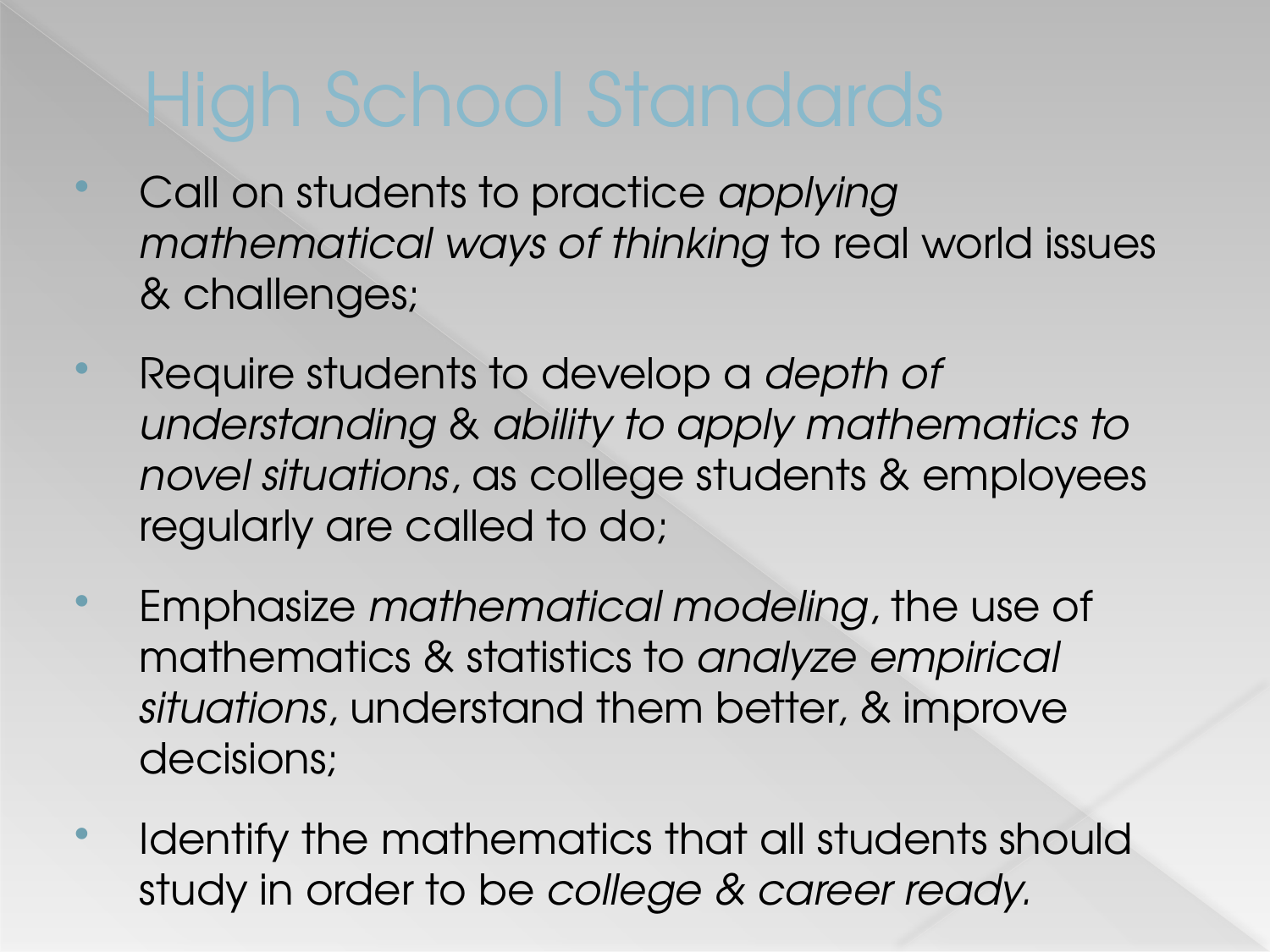

# High School Standards
Call on students to practice applying mathematical ways of thinking to real world issues & challenges;
Require students to develop a depth of understanding & ability to apply mathematics to novel situations, as college students & employees regularly are called to do;
Emphasize mathematical modeling, the use of mathematics & statistics to analyze empirical situations, understand them better, & improve decisions;
Identify the mathematics that all students should study in order to be college & career ready.